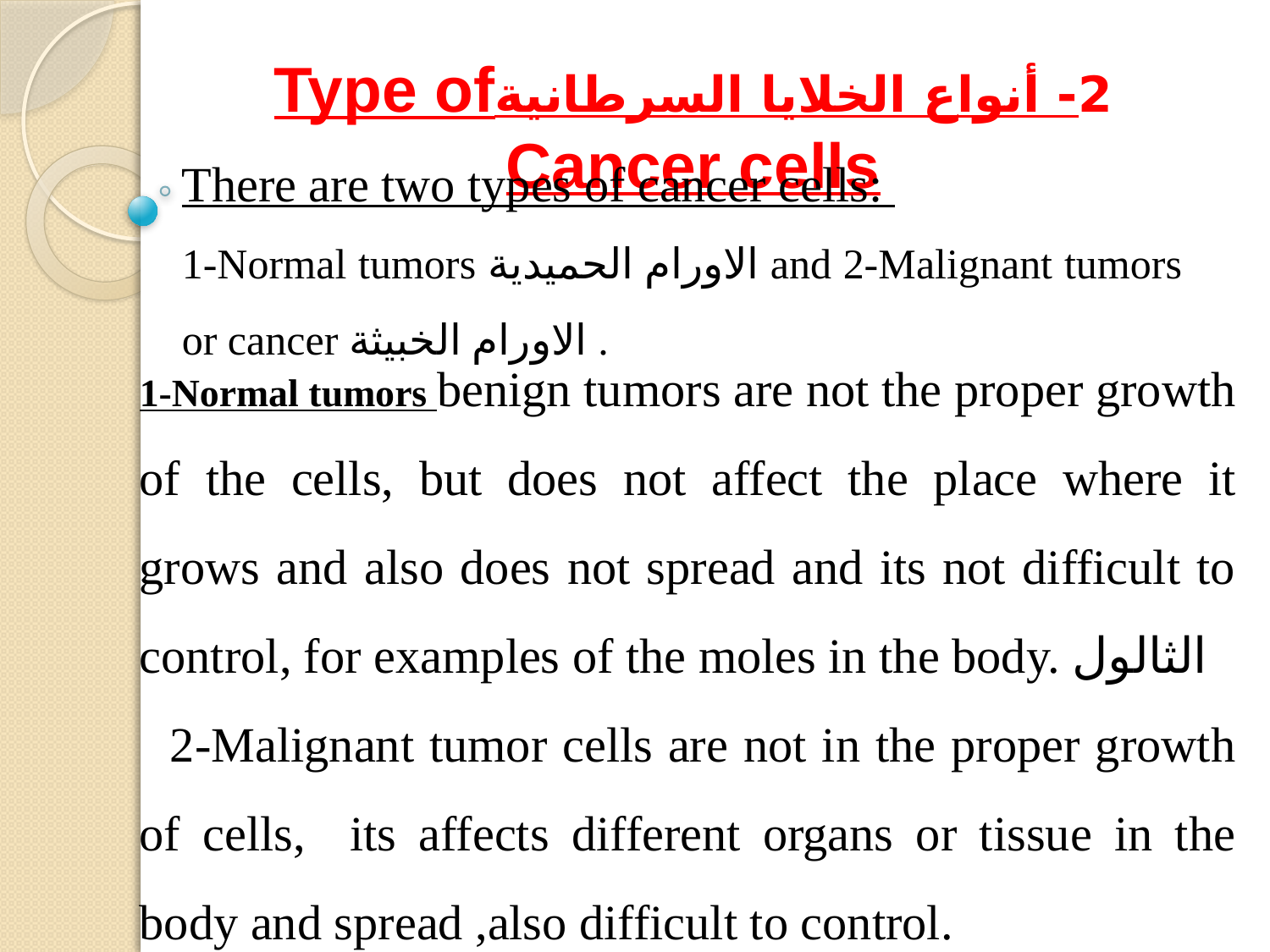

2- أنواع الخلايا السرطانيةType of Cancer cells
There are two types of cancer cells:
1-Normal tumors الاورام الحميدية and 2-Malignant tumors or cancer الاورام الخبيثة .
1-Normal tumors benign tumors are not the proper growth of the cells, but does not affect the place where it grows and also does not spread and its not difficult to control, for examples of the moles in the body. الثالول
  2-Malignant tumor cells are not in the proper growth of cells,  its affects different organs or tissue in the body and spread ,also difficult to control.